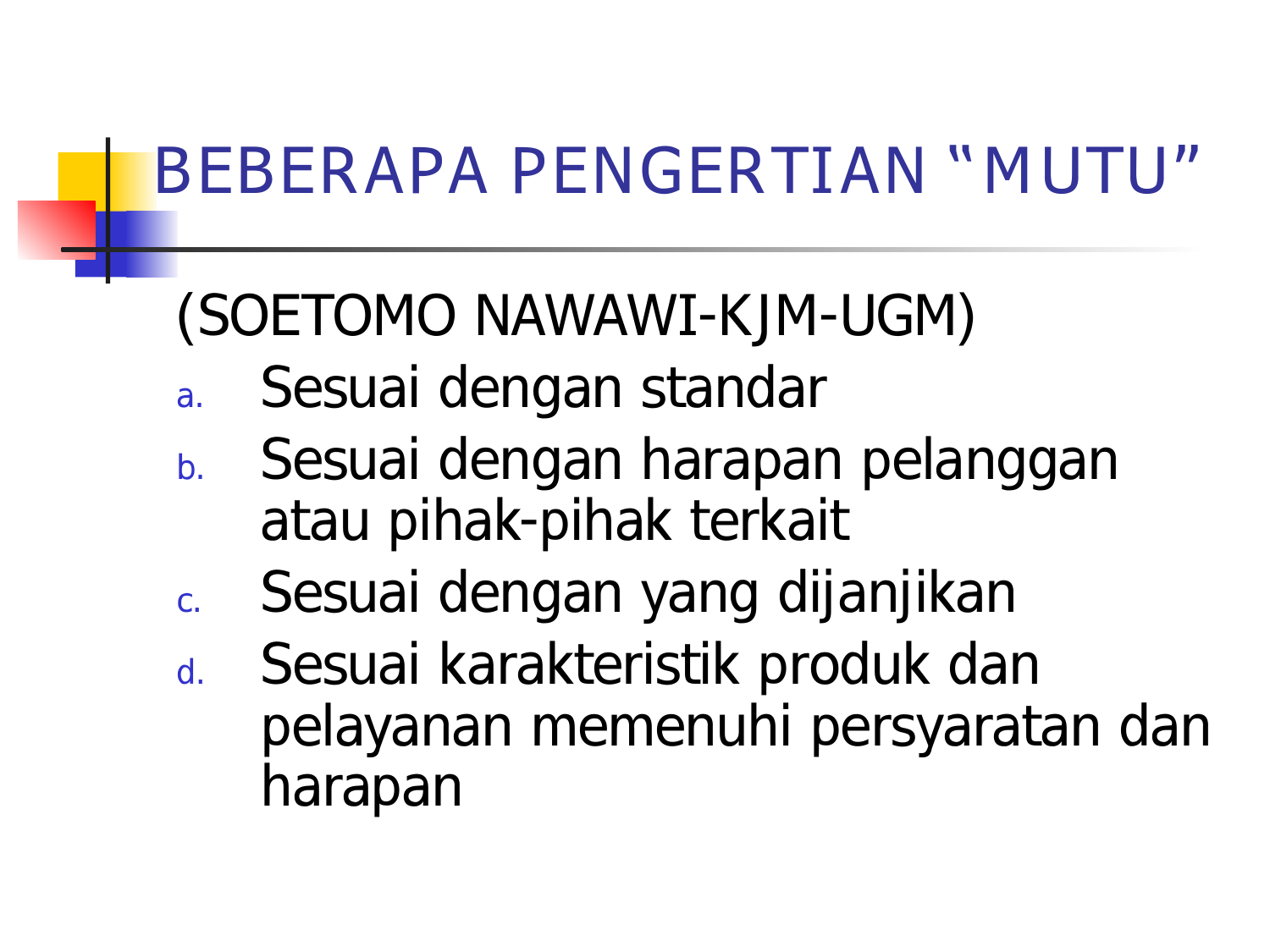

# BEBERAPA PENGERTIAN “MUTU”
(SOETOMO NAWAWI-KJM-UGM)
Sesuai dengan standar
Sesuai dengan harapan pelanggan atau pihak-pihak terkait
Sesuai dengan yang dijanjikan
Sesuai karakteristik produk dan pelayanan memenuhi persyaratan dan harapan